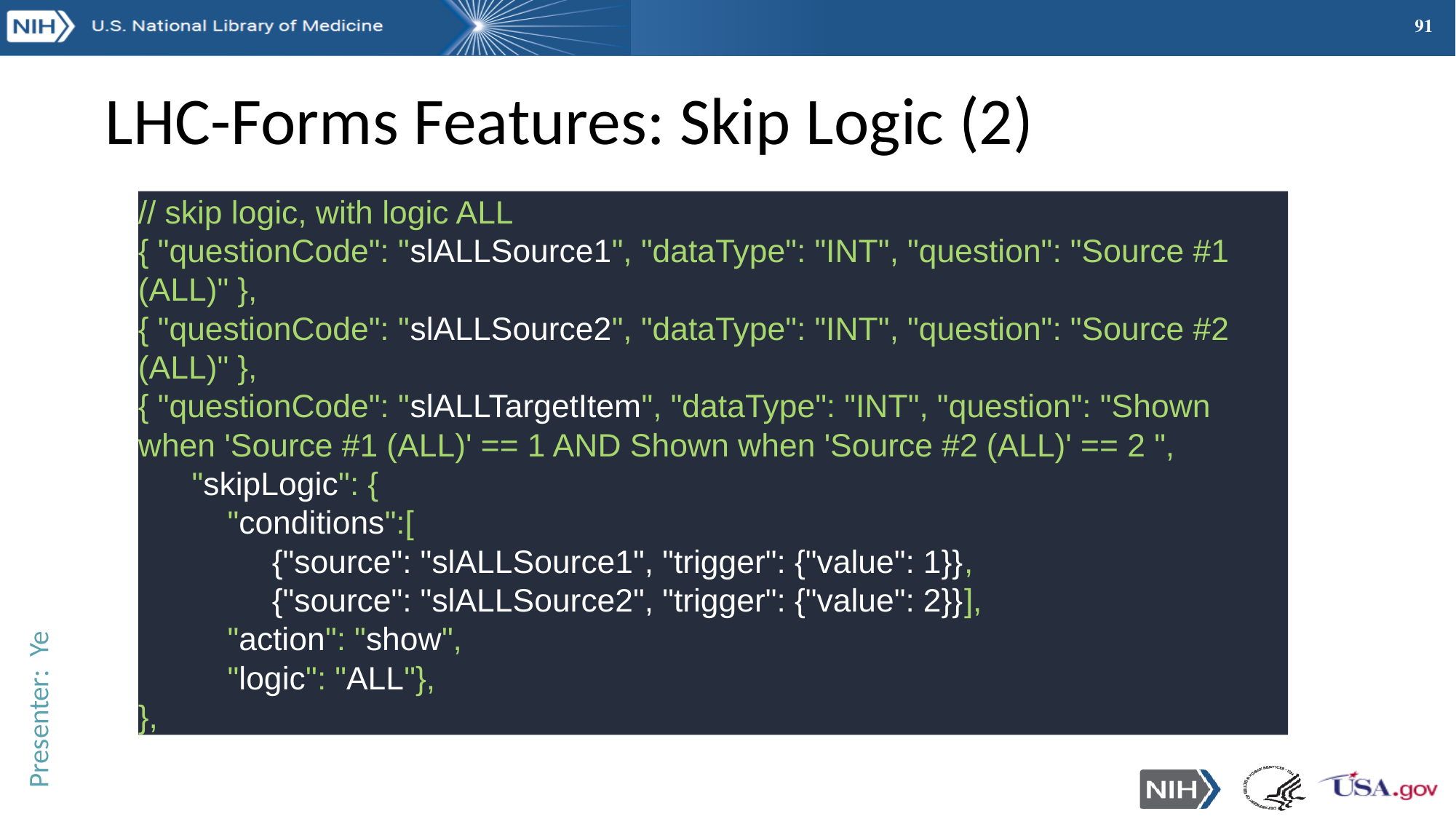

# LHC-Forms Features: Skip Logic (2)
// skip logic, with logic ALL
{ "questionCode": "slALLSource1", "dataType": "INT", "question": "Source #1 (ALL)" },
{ "questionCode": "slALLSource2", "dataType": "INT", "question": "Source #2 (ALL)" },
{ "questionCode": "slALLTargetItem", "dataType": "INT", "question": "Shown when 'Source #1 (ALL)' == 1 AND Shown when 'Source #2 (ALL)' == 2 ",
      "skipLogic": {
          "conditions":[
               {"source": "slALLSource1", "trigger": {"value": 1}},
               {"source": "slALLSource2", "trigger": {"value": 2}}],
          "action": "show",
          "logic": "ALL"},
},
Presenter:  Ye